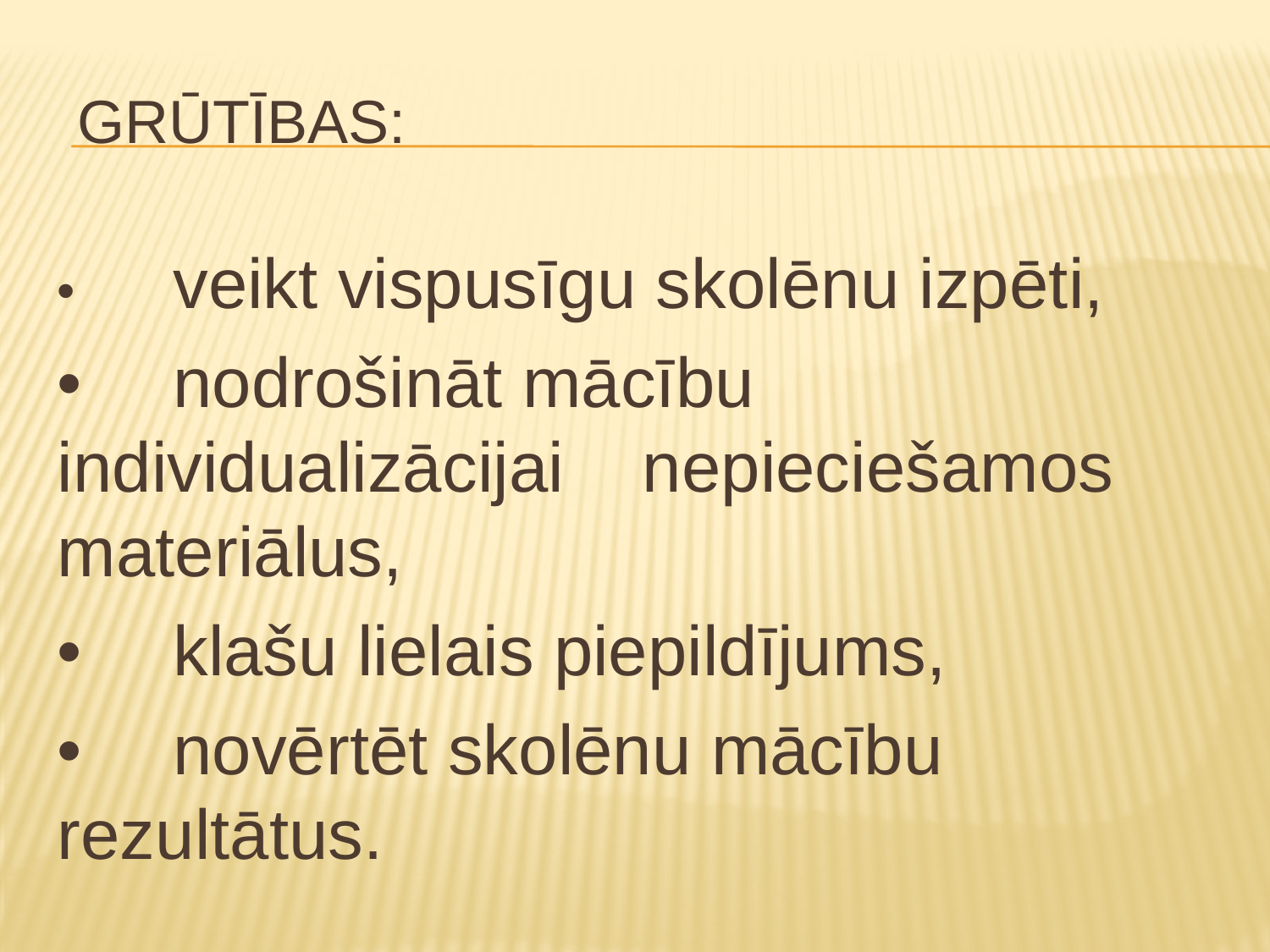

# Grūtības:

•	veikt vispusīgu skolēnu izpēti,
•	nodrošināt mācību individualizācijai    nepieciešamos materiālus,
•	klašu lielais piepildījums,
•	novērtēt skolēnu mācību rezultātus.